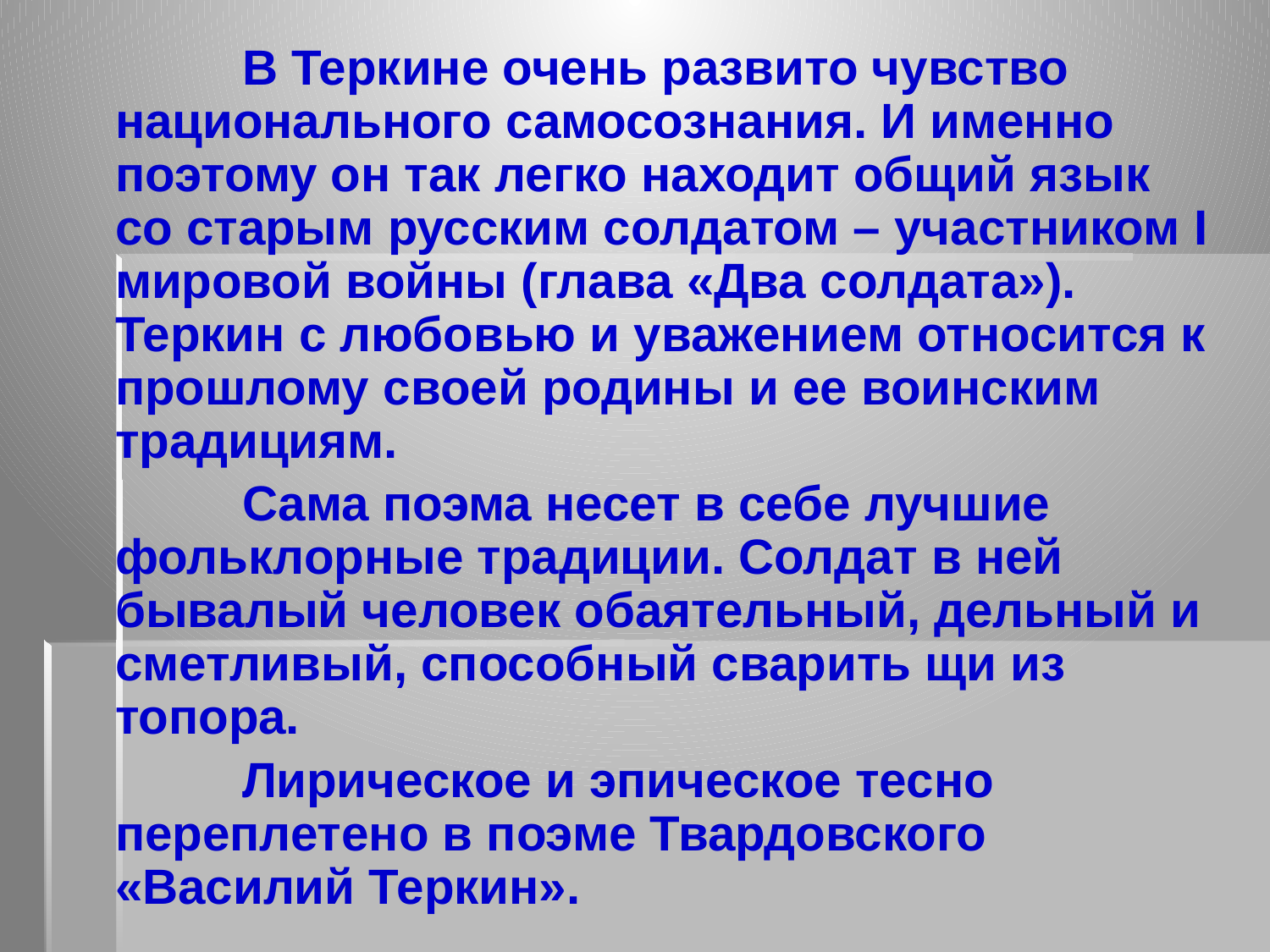

В Теркине очень развито чувство национального самосознания. И именно поэтому он так легко находит общий язык со старым русским солдатом – участником I мировой войны (глава «Два солдата»). Теркин с любовью и уважением относится к прошлому своей родины и ее воинским традициям.
		Сама поэма несет в себе лучшие фольклорные традиции. Солдат в ней бывалый человек обаятельный, дельный и сметливый, способный сварить щи из топора.
		Лирическое и эпическое тесно переплетено в поэме Твардовского «Василий Теркин».